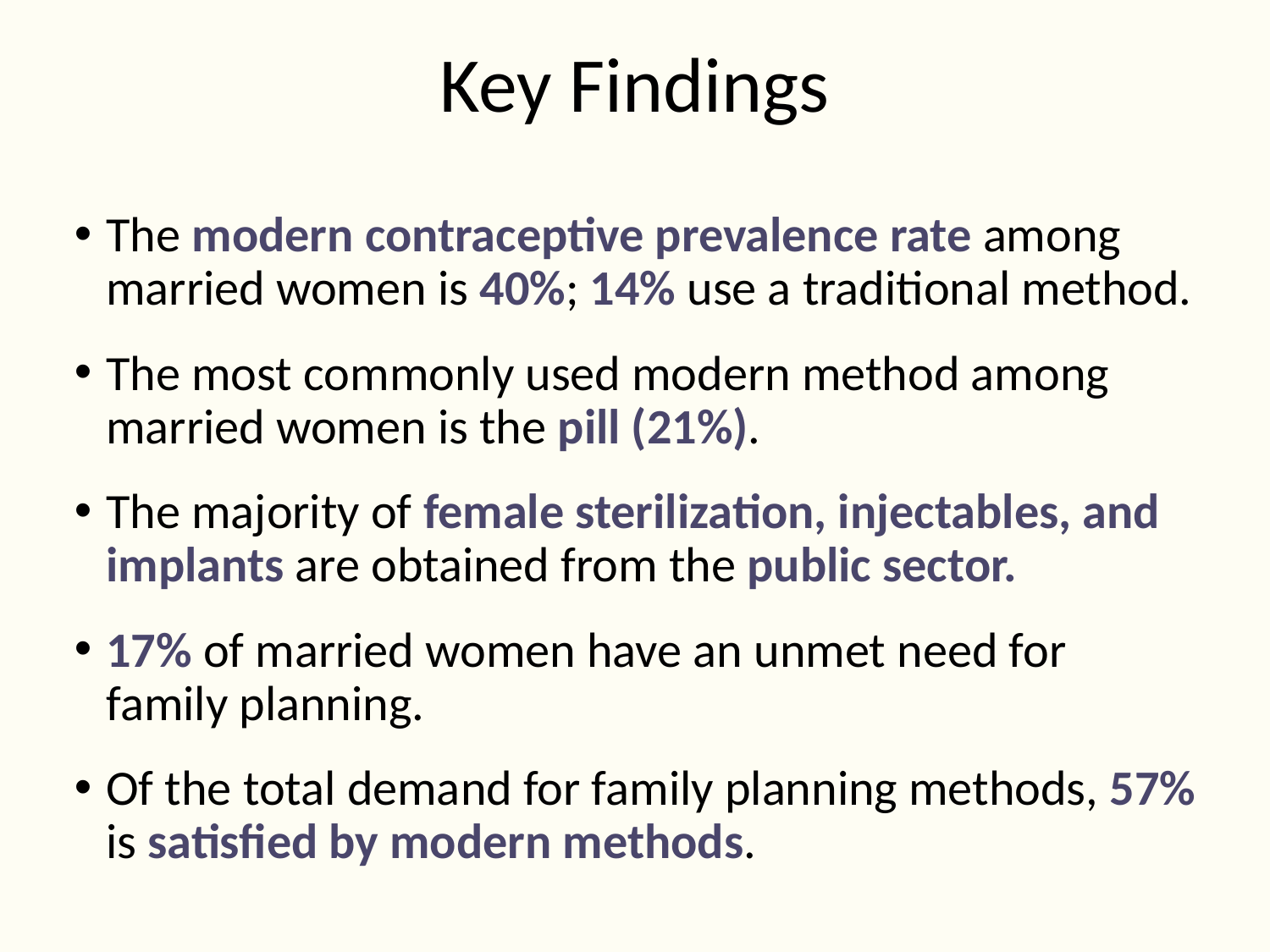

# Key Findings
The modern contraceptive prevalence rate among married women is 40%; 14% use a traditional method.
The most commonly used modern method among married women is the pill (21%).
The majority of female sterilization, injectables, and implants are obtained from the public sector.
17% of married women have an unmet need for family planning.
Of the total demand for family planning methods, 57% is satisfied by modern methods.